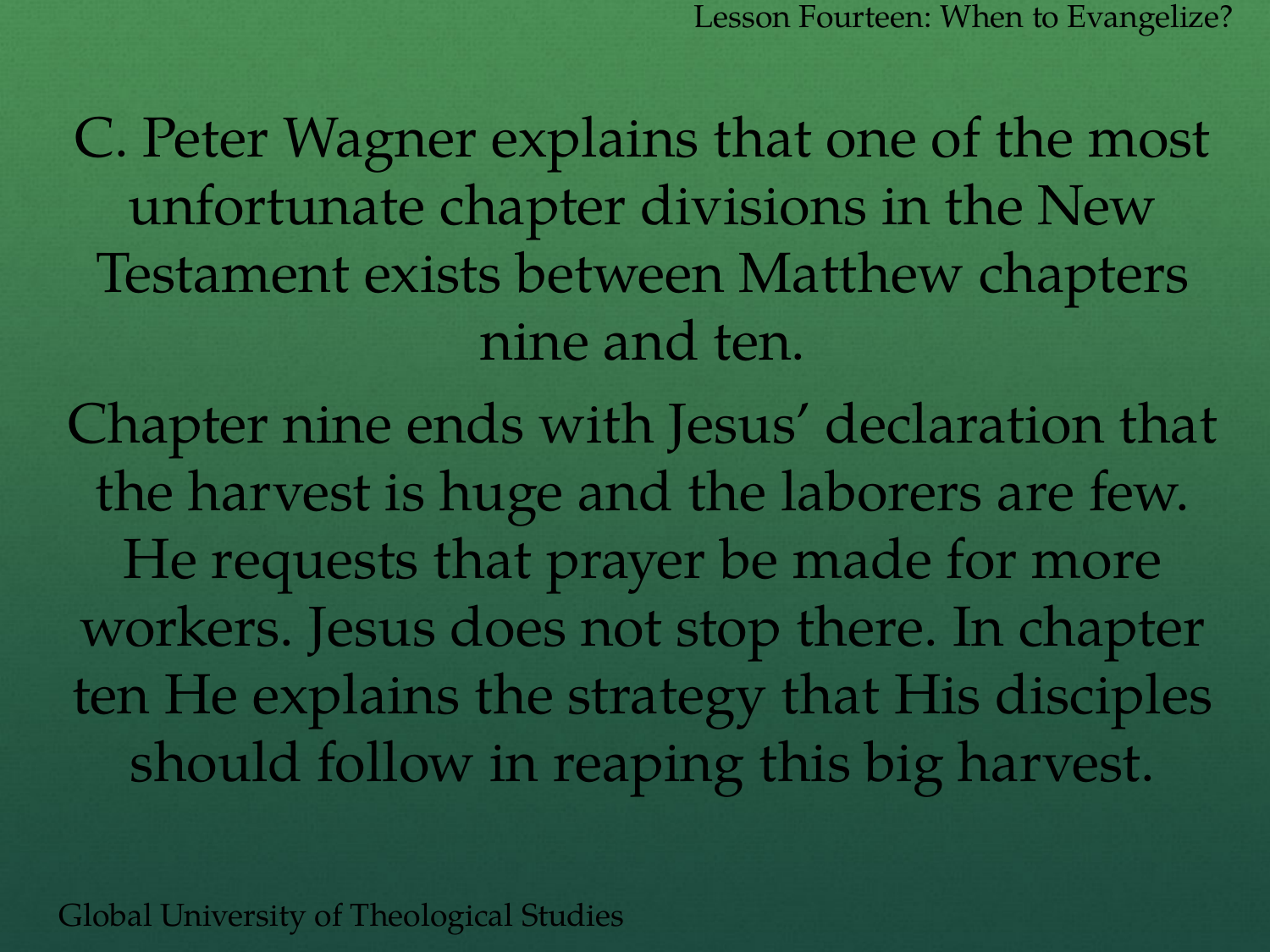

Lesson Fourteen: When to Evangelize?

C. Peter Wagner explains that one of the most unfortunate chapter divisions in the New Testament exists between Matthew chapters nine and ten.
Chapter nine ends with Jesus’ declaration that the harvest is huge and the laborers are few. He requests that prayer be made for more workers. Jesus does not stop there. In chapter ten He explains the strategy that His disciples should follow in reaping this big harvest.
Global University of Theological Studies